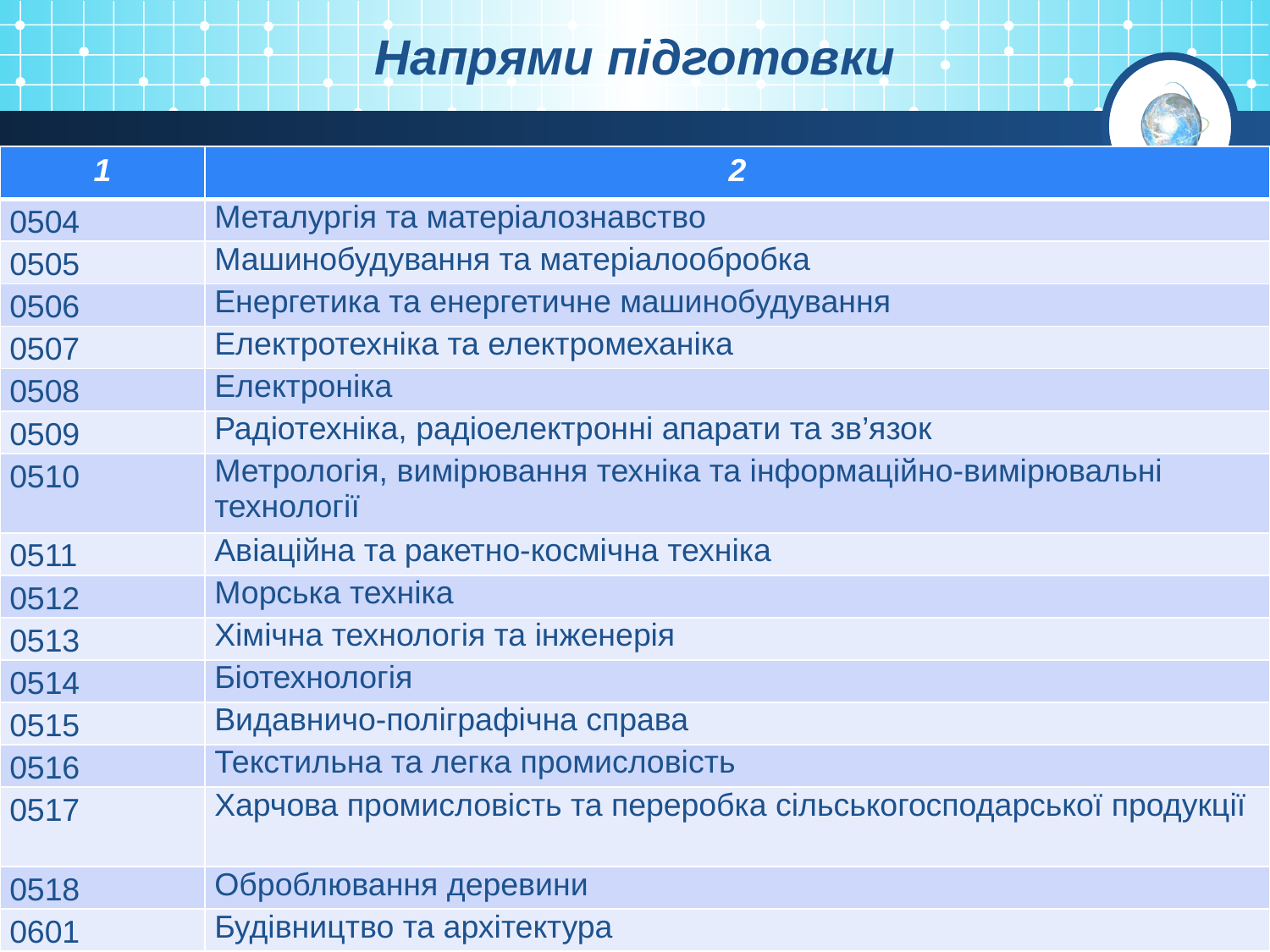

# Напрями підготовки
| 1 | 2 |
| --- | --- |
| 0504 | Металургія та матеріалознавство |
| 0505 | Машинобудування та матеріалообробка |
| 0506 | Енергетика та енергетичне машинобудування |
| 0507 | Електротехніка та електромеханіка |
| 0508 | Електроніка |
| 0509 | Радіотехніка, радіоелектронні апарати та зв’язок |
| 0510 | Метрологія, вимірювання техніка та інформаційно-вимірювальні технології |
| 0511 | Авіаційна та ракетно-космічна техніка |
| 0512 | Морська техніка |
| 0513 | Хімічна технологія та інженерія |
| 0514 | Біотехнологія |
| 0515 | Видавничо-поліграфічна справа |
| 0516 | Текстильна та легка промисловість |
| 0517 | Харчова промисловість та переробка сільськогосподарської продукції |
| 0518 | Оброблювання деревини |
| 0601 | Будівництво та архітектура |